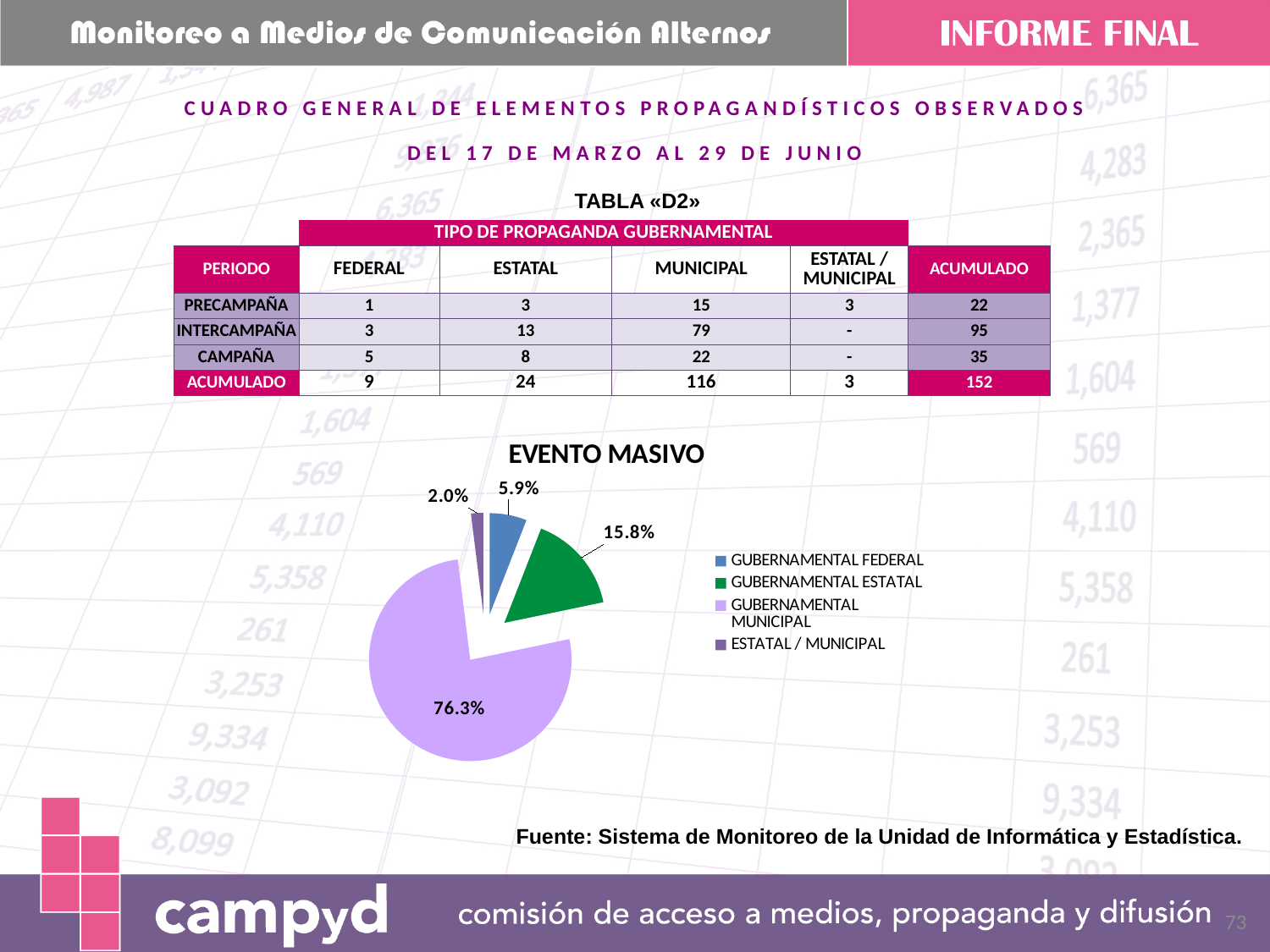

CUADRO GENERAL DE ELEMENTOS PROPAGANDÍSTICOS OBSERVADOS
DEL 17 DE MARZO AL 29 DE JUNIO

TABLA «D2»
|  | TIPO DE PROPAGANDA GUBERNAMENTAL |  |  |  |  |
| --- | --- | --- | --- | --- | --- |
| PERIODO | FEDERAL | ESTATAL | MUNICIPAL | ESTATAL / MUNICIPAL | ACUMULADO |
| PRECAMPAÑA | 1 | 3 | 15 | 3 | 22 |
| INTERCAMPAÑA | 3 | 13 | 79 | - | 95 |
| CAMPAÑA | 5 | 8 | 22 | - | 35 |
| ACUMULADO | 9 | 24 | 116 | 3 | 152 |

### Chart: EVENTO MASIVO

| Category |  |
|---|---|
| GUBERNAMENTAL FEDERAL | 0.05921052631578947 |
| GUBERNAMENTAL ESTATAL | 0.15789473684210525 |
| GUBERNAMENTAL MUNICIPAL | 0.7631578947368421 |
| ESTATAL / MUNICIPAL | 0.019736842105263157 |
Fuente: Sistema de Monitoreo de la Unidad de Informática y Estadística.
73